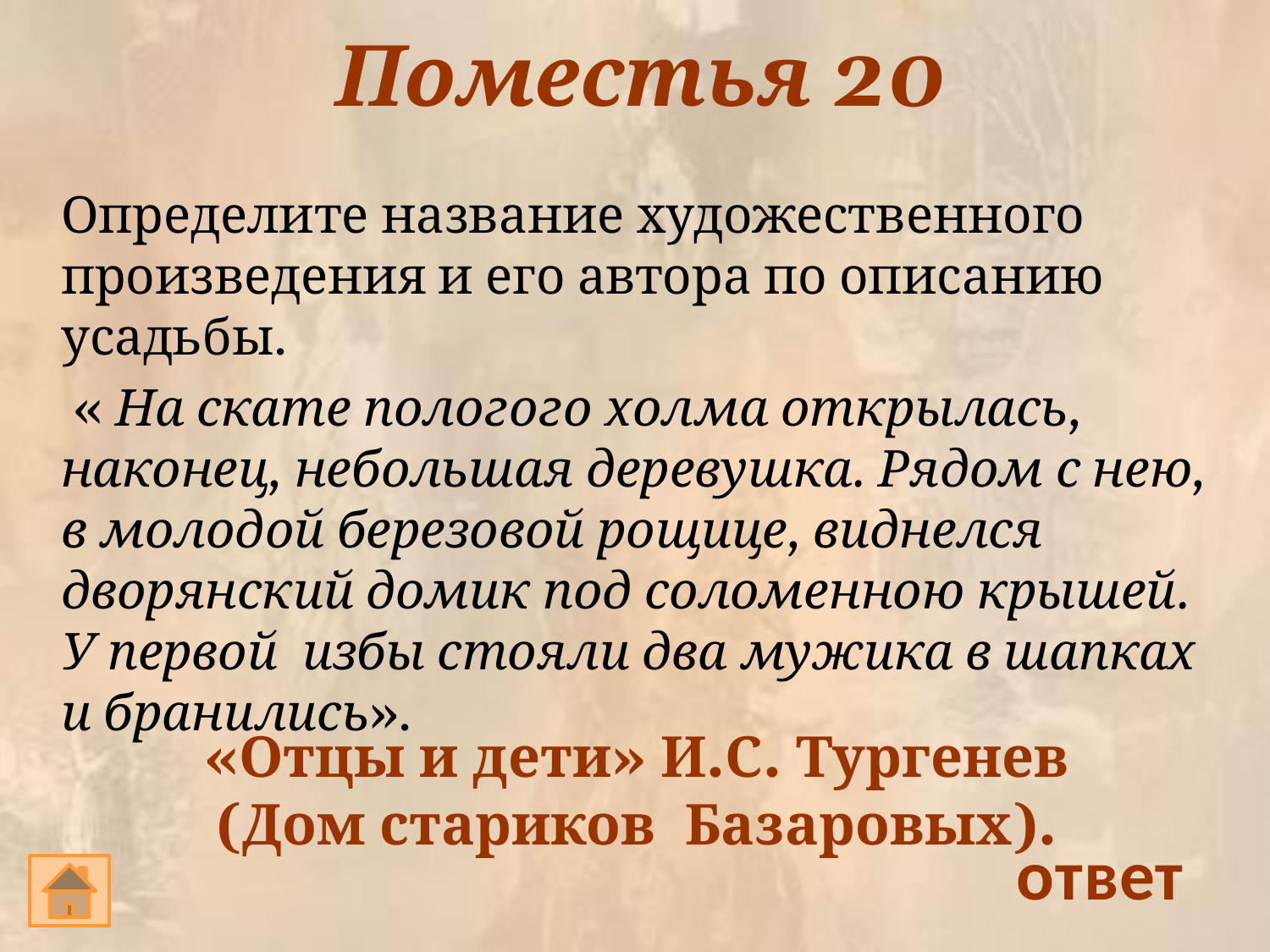

# Поместья 20
Определите название художественного произведения и его автора по описанию усадьбы.
 « На скате пологого холма открылась, наконец, небольшая деревушка. Рядом с нею, в молодой березовой рощице, виднелся дворянский домик под соломенною крышей. У первой  избы стояли два мужика в шапках и бранились».
«Отцы и дети» И.С. Тургенев
(Дом стариков  Базаровых).
ответ